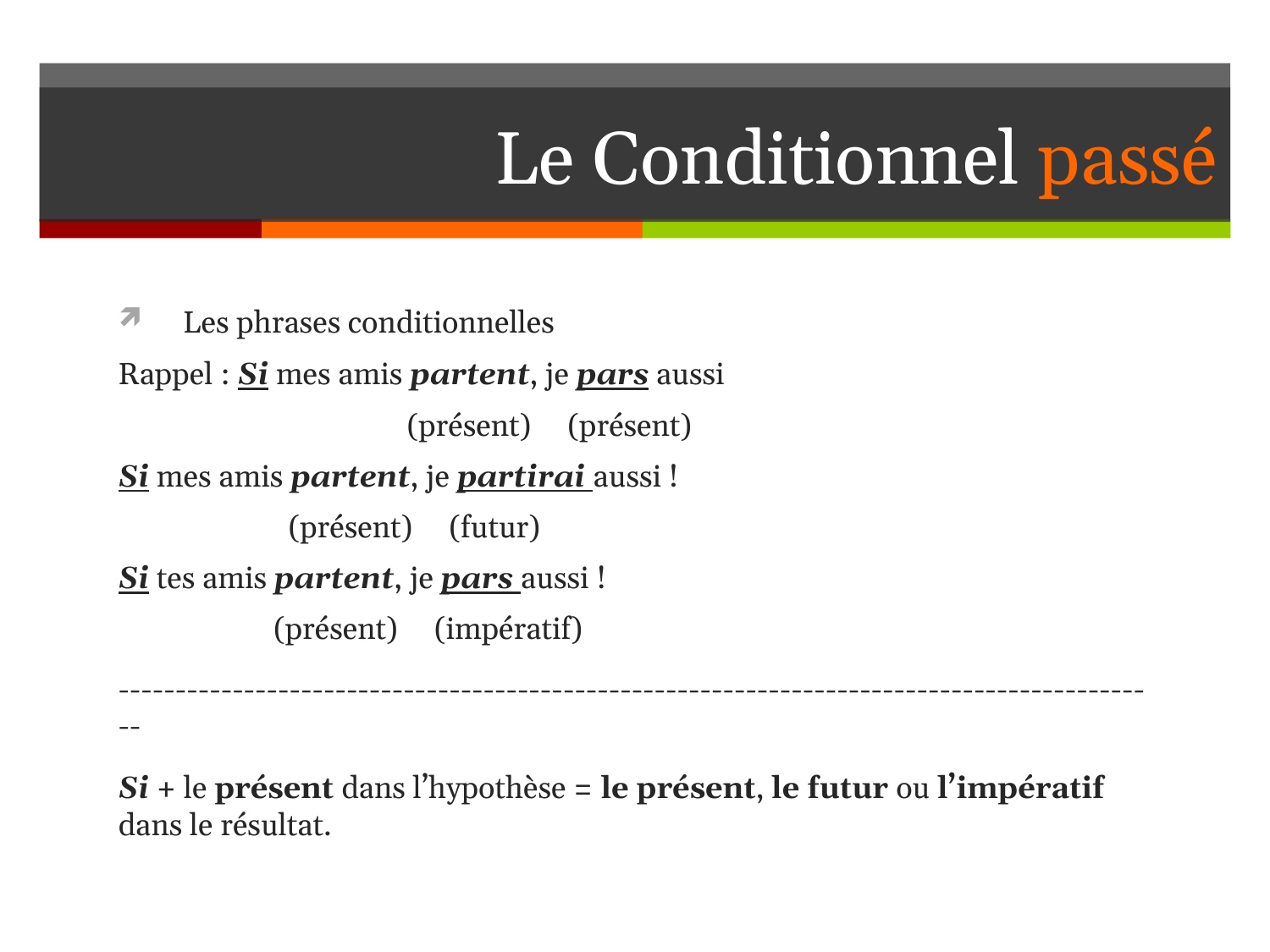

# Le Conditionnel passé
Les phrases conditionnelles
Rappel : Si mes amis partent, je pars aussi
                                       (présent)     (présent)
Si mes amis partent, je partirai aussi !
                       (présent)     (futur)
Si tes amis partent, je pars aussi !
                     (présent)     (impératif)
--------------------------------------------------------------------------------------------
Si + le présent dans l’hypothèse = le présent, le futur ou l’impératif dans le résultat.